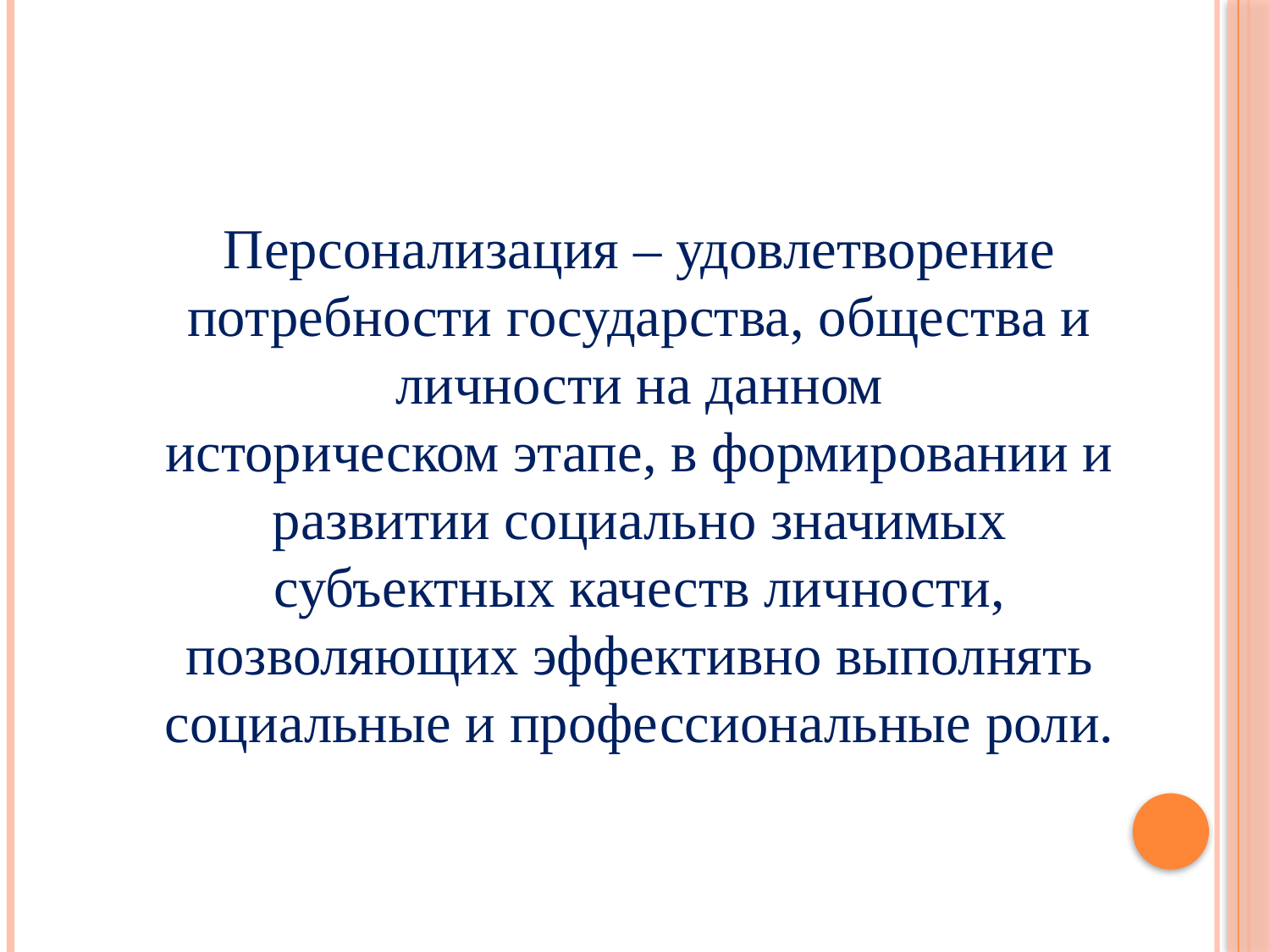

Персонализация – удовлетворение потребности государства, общества и личности на данном
историческом этапе, в формировании и развитии социально значимых субъектных качеств личности, позволяющих эффективно выполнять социальные и профессиональные роли.